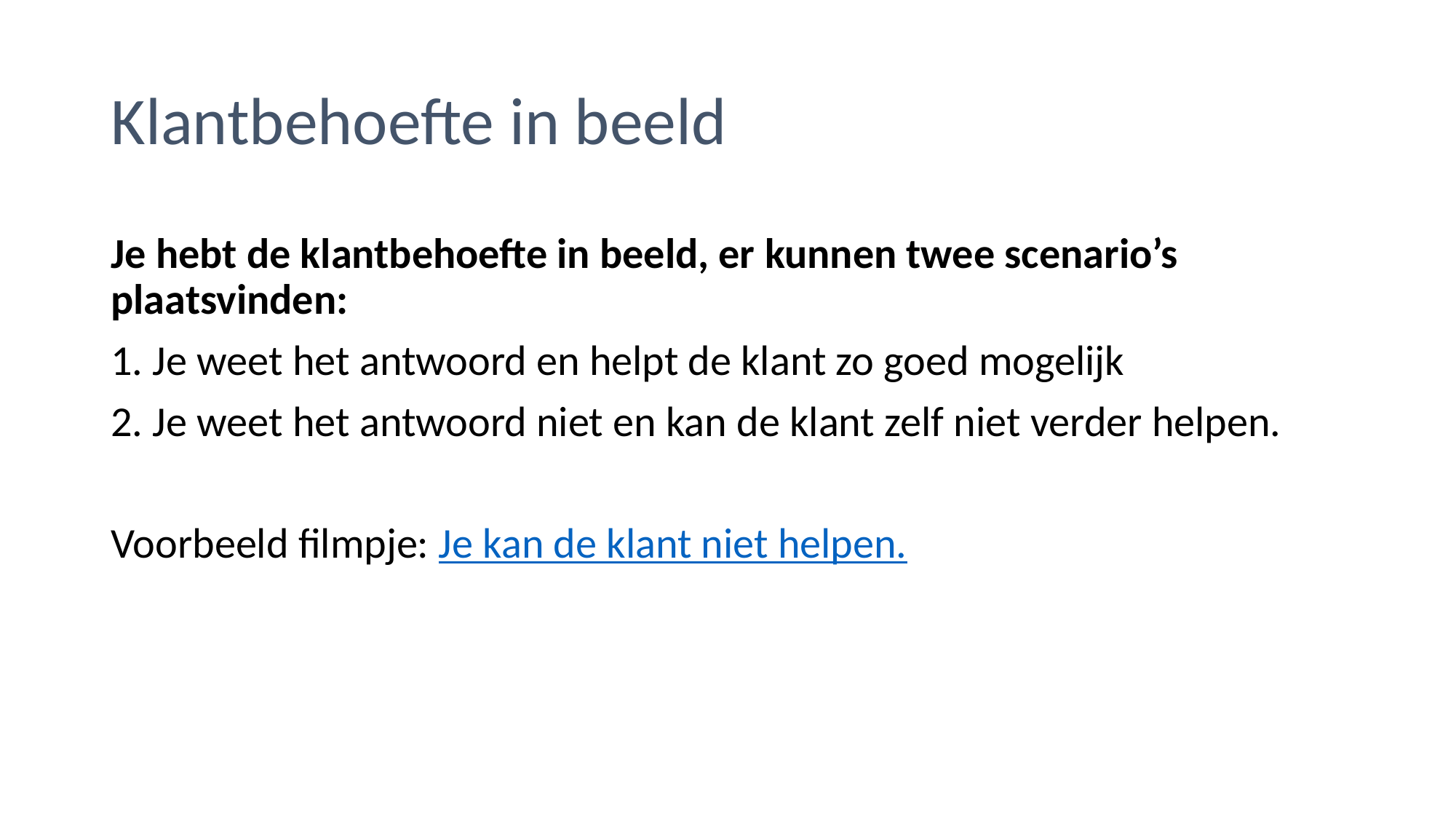

# Klantbehoefte in beeld
Je hebt de klantbehoefte in beeld, er kunnen twee scenario’s plaatsvinden:
1. Je weet het antwoord en helpt de klant zo goed mogelijk
2. Je weet het antwoord niet en kan de klant zelf niet verder helpen.

Voorbeeld filmpje: Je kan de klant niet helpen.